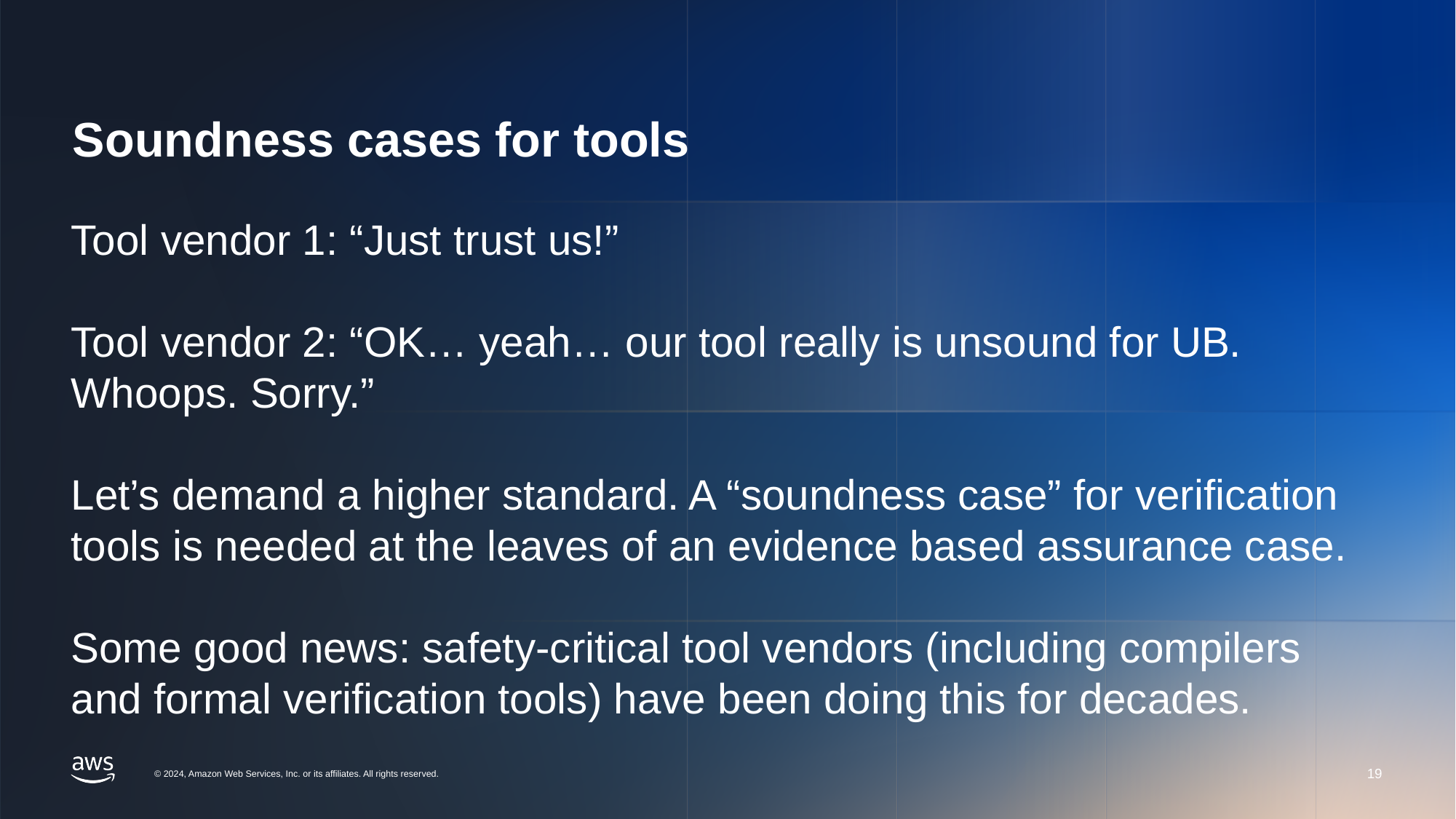

# Soundness cases for tools
Tool vendor 1: “Just trust us!”

Tool vendor 2: “OK… yeah… our tool really is unsound for UB. Whoops. Sorry.”

Let’s demand a higher standard. A “soundness case” for verification tools is needed at the leaves of an evidence based assurance case.

Some good news: safety-critical tool vendors (including compilers and formal verification tools) have been doing this for decades.
19